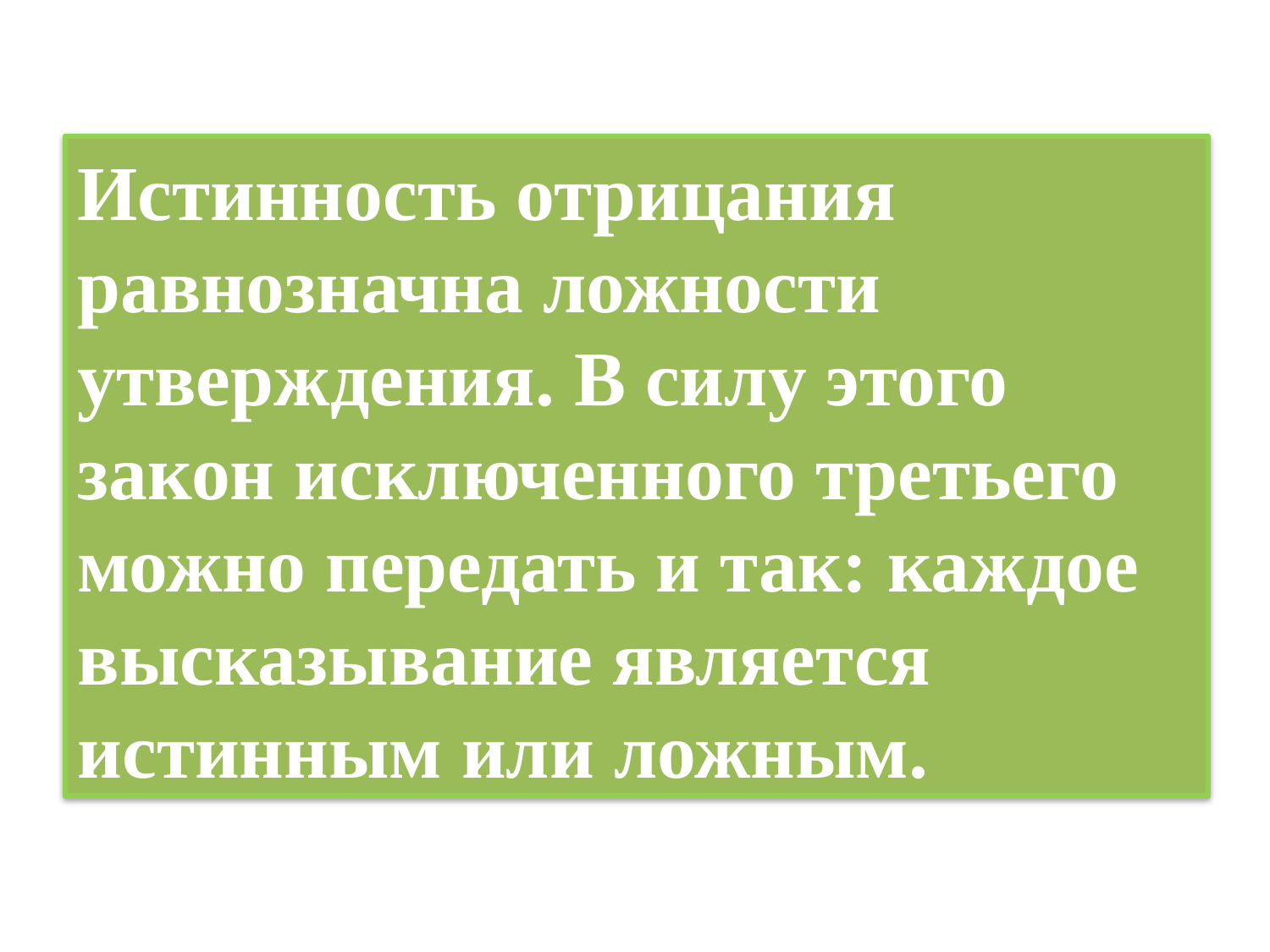

#
Истинность отрицания равнозначна ложности утверждения. В силу этого закон исключенного третьего можно передать и так: каждое высказывание является истинным или ложным.